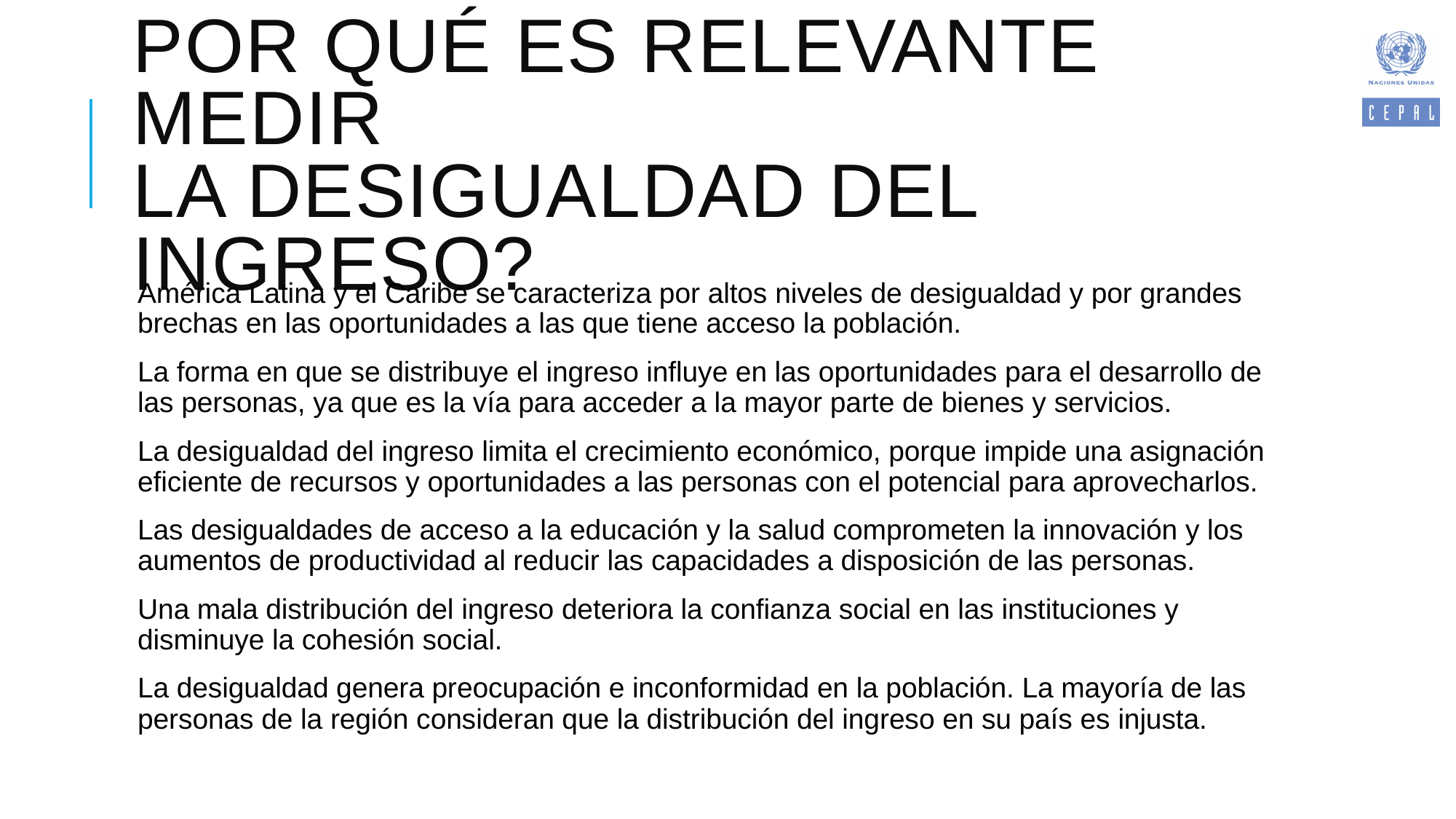

# POR QUÉ ES RELEVANTE MEDIR LA DESIGUALDAD del ingreso?
América Latina y el Caribe se caracteriza por altos niveles de desigualdad y por grandes brechas en las oportunidades a las que tiene acceso la población.
La forma en que se distribuye el ingreso influye en las oportunidades para el desarrollo de las personas, ya que es la vía para acceder a la mayor parte de bienes y servicios.
La desigualdad del ingreso limita el crecimiento económico, porque impide una asignación eficiente de recursos y oportunidades a las personas con el potencial para aprovecharlos.
Las desigualdades de acceso a la educación y la salud comprometen la innovación y los aumentos de productividad al reducir las capacidades a disposición de las personas.
Una mala distribución del ingreso deteriora la confianza social en las instituciones y disminuye la cohesión social.
La desigualdad genera preocupación e inconformidad en la población. La mayoría de las personas de la región consideran que la distribución del ingreso en su país es injusta.